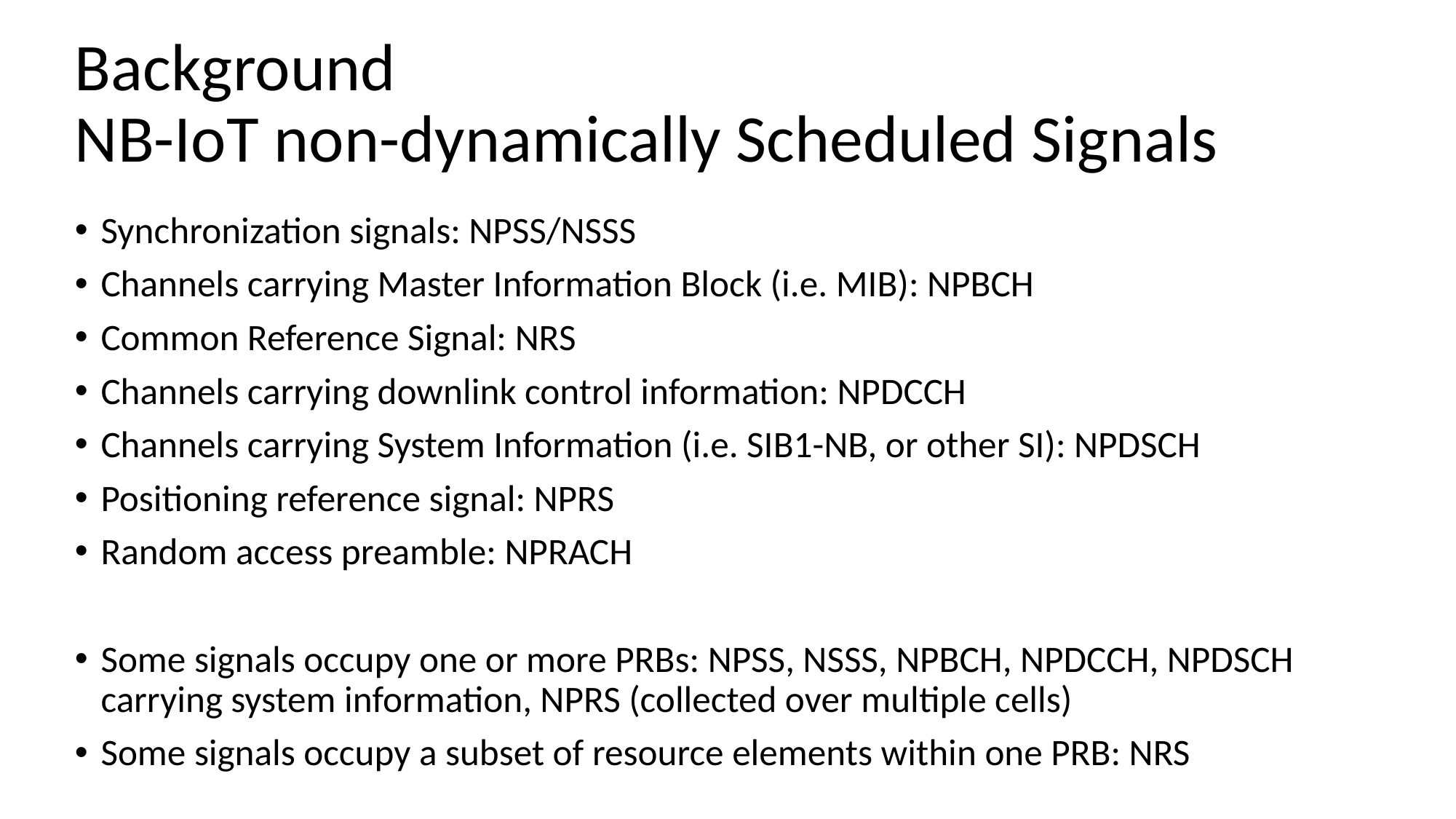

# Background NB-IoT non-dynamically Scheduled Signals
Synchronization signals: NPSS/NSSS
Channels carrying Master Information Block (i.e. MIB): NPBCH
Common Reference Signal: NRS
Channels carrying downlink control information: NPDCCH
Channels carrying System Information (i.e. SIB1-NB, or other SI): NPDSCH
Positioning reference signal: NPRS
Random access preamble: NPRACH

Some signals occupy one or more PRBs: NPSS, NSSS, NPBCH, NPDCCH, NPDSCH carrying system information, NPRS (collected over multiple cells)
Some signals occupy a subset of resource elements within one PRB: NRS